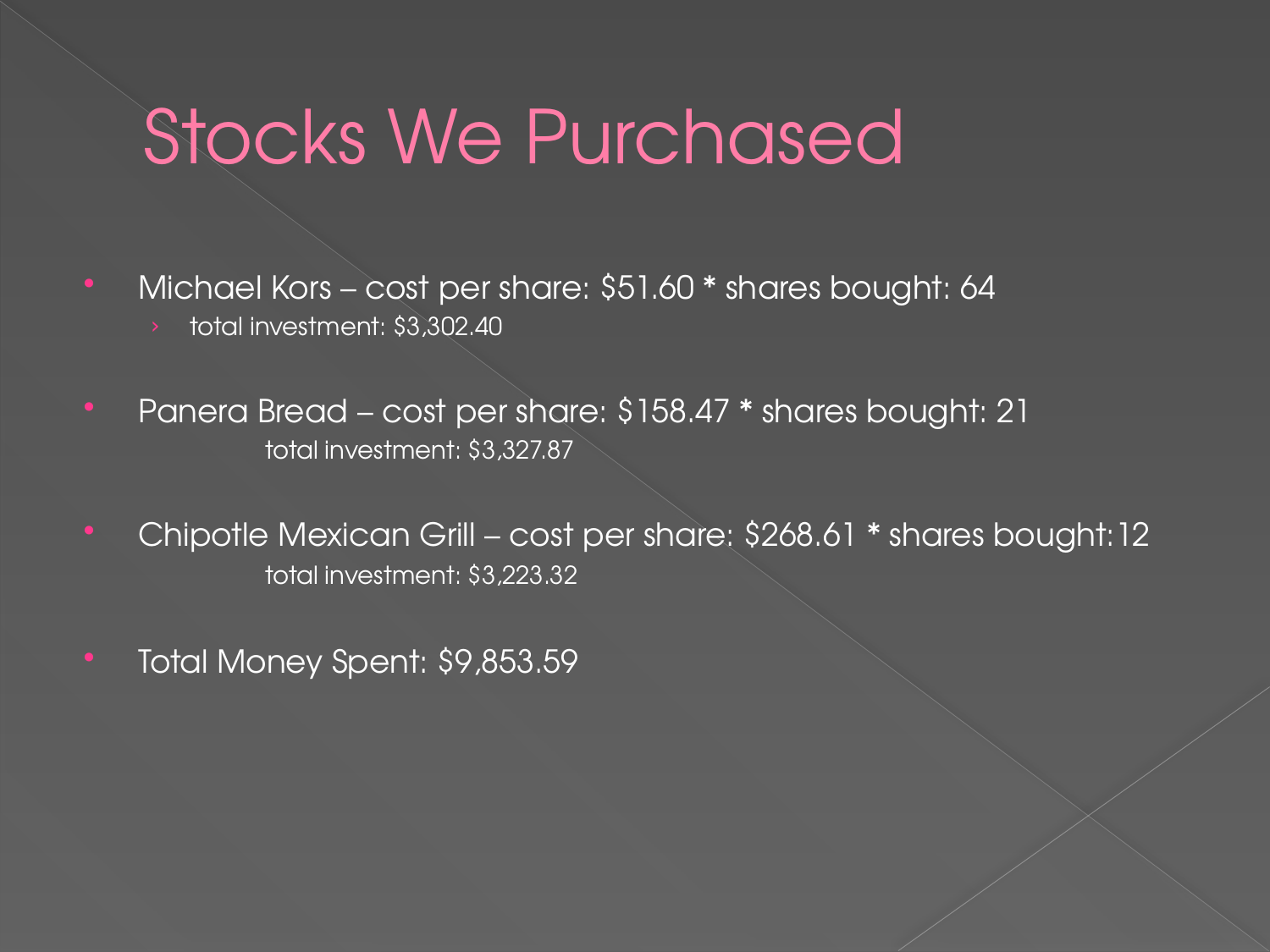

# Stocks We Purchased
Michael Kors – cost per share: $51.60 * shares bought: 64
total investment: $3,302.40

Panera Bread – cost per share: $158.47 * shares bought: 21
		total investment: $3,327.87

Chipotle Mexican Grill – cost per share: $268.61 * shares bought:12 	total investment: $3,223.32

Total Money Spent: $9,853.59